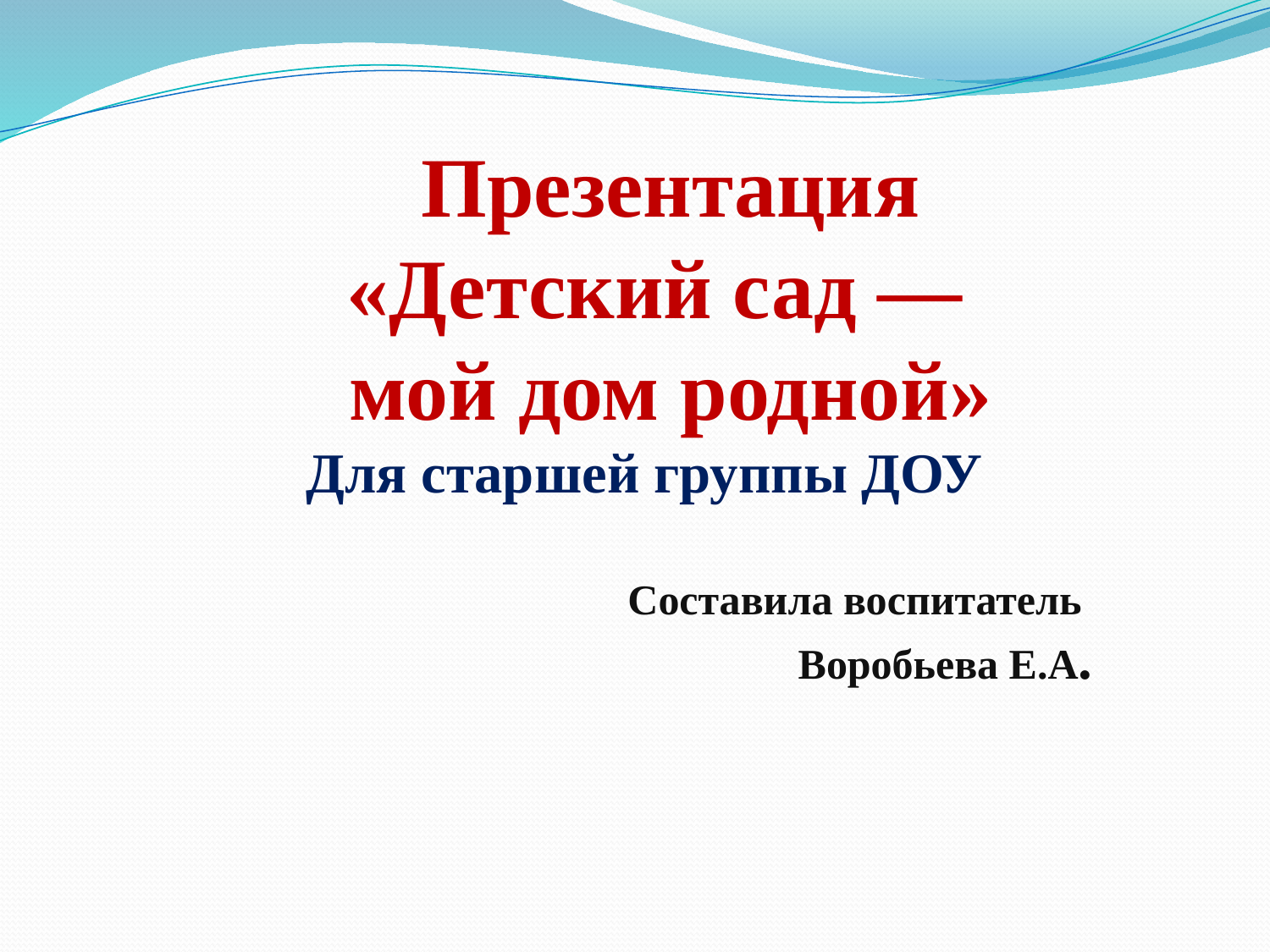

Презентация «Детский сад —
 мой дом родной»
    Для старшей группы ДОУ

Составила воспитатель
Воробьева Е.А.